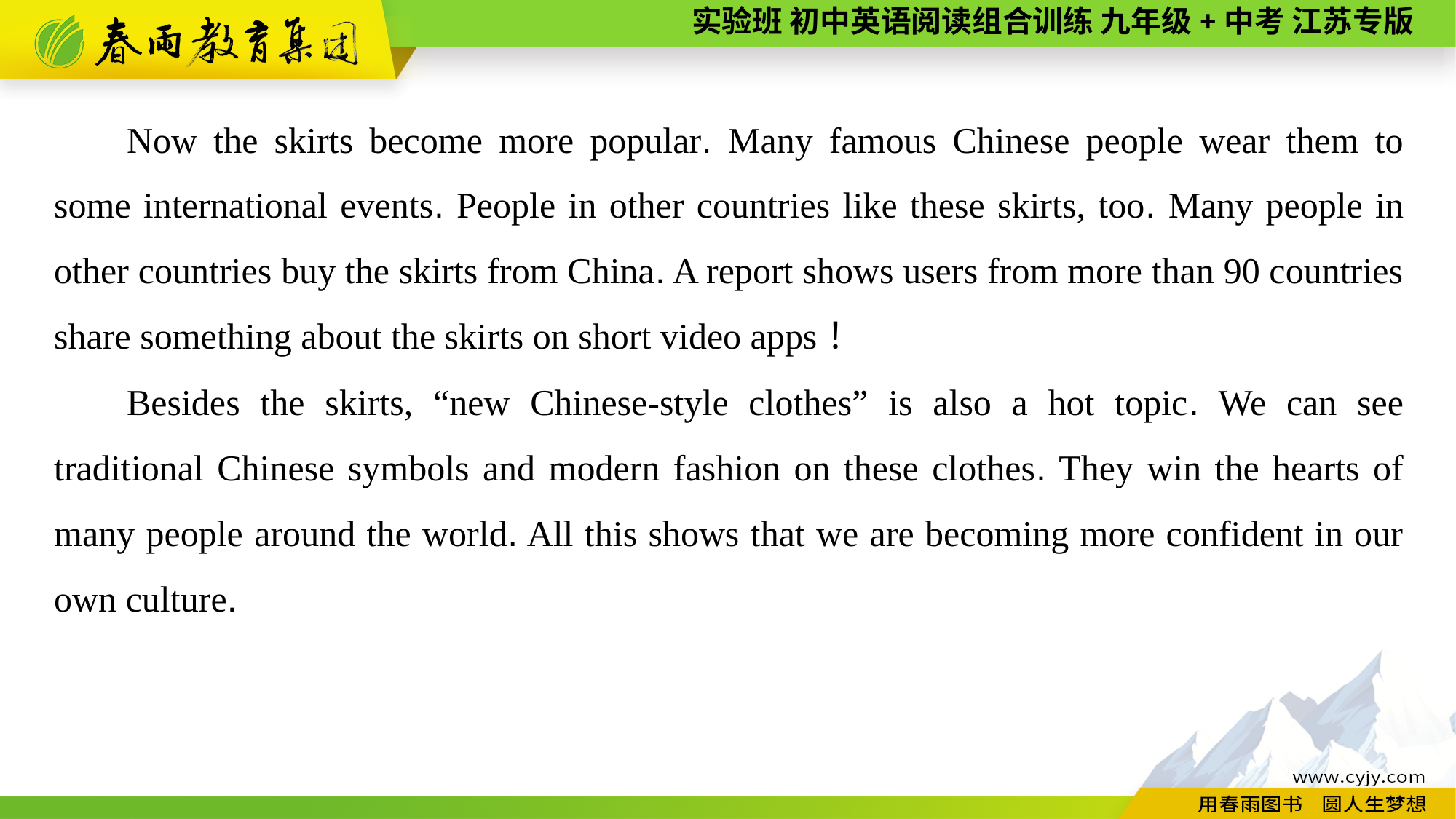

Now the skirts become more popular. Many famous Chinese people wear them to some international events. People in other countries like these skirts, too. Many people in other countries buy the skirts from China. A report shows users from more than 90 countries share something about the skirts on short video apps！
Besides the skirts, “new Chinese-style clothes” is also a hot topic. We can see traditional Chinese symbols and modern fashion on these clothes. They win the hearts of many people around the world. All this shows that we are becoming more confident in our own culture.